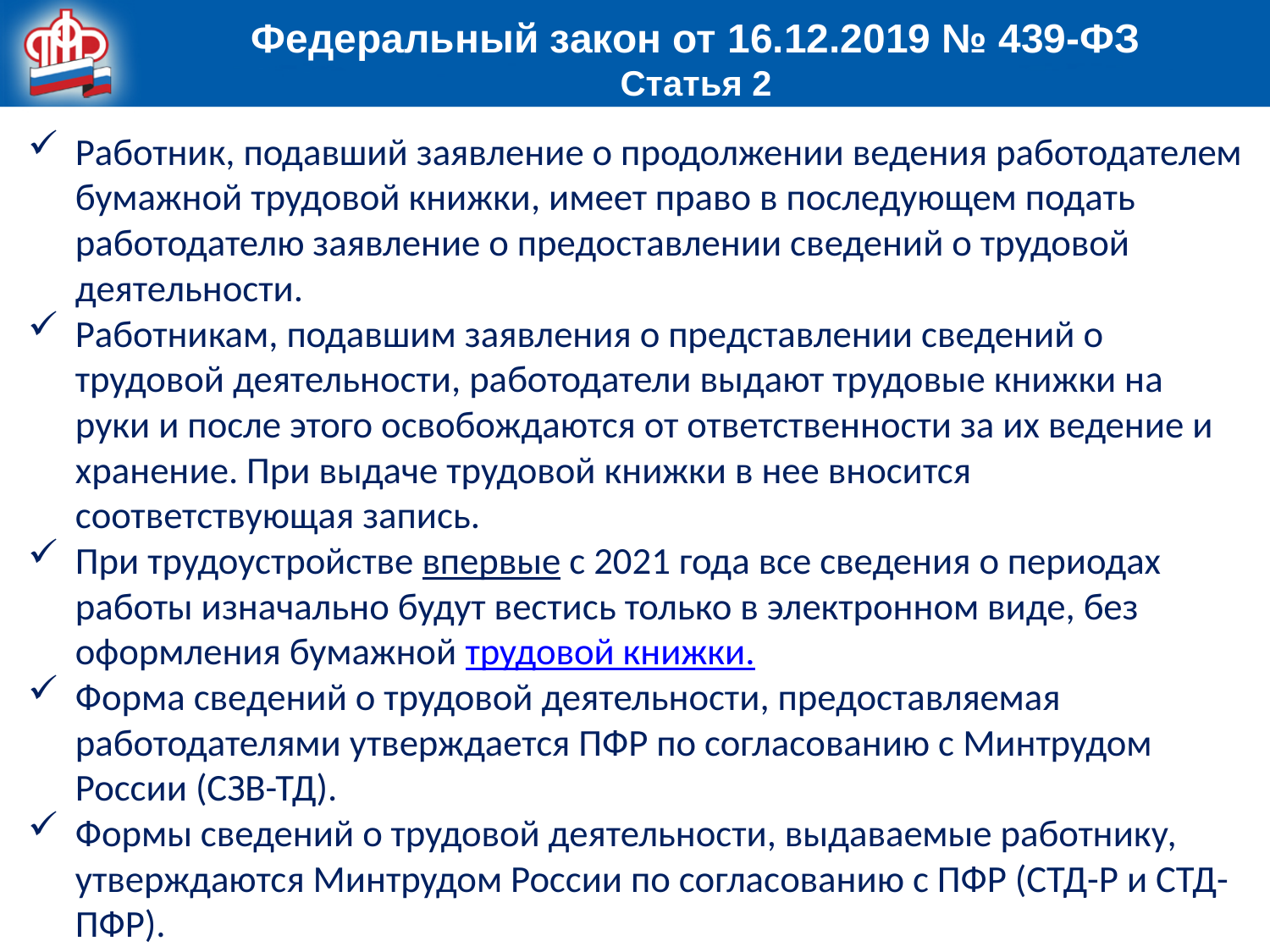

Федеральный закон от 16.12.2019 № 439-ФЗ
Статья 2
Работник, подавший заявление о продолжении ведения работодателем бумажной трудовой книжки, имеет право в последующем подать работодателю заявление о предоставлении сведений о трудовой деятельности.
Работникам, подавшим заявления о представлении сведений о трудовой деятельности, работодатели выдают трудовые книжки на руки и после этого освобождаются от ответственности за их ведение и хранение. При выдаче трудовой книжки в нее вносится соответствующая запись.
При трудоустройстве впервые с 2021 года все сведения о периодах работы изначально будут вестись только в электронном виде, без оформления бумажной трудовой книжки.
Форма сведений о трудовой деятельности, предоставляемая работодателями утверждается ПФР по согласованию с Минтрудом России (СЗВ-ТД).
Формы сведений о трудовой деятельности, выдаваемые работнику, утверждаются Минтрудом России по согласованию с ПФР (СТД-Р и СТД-ПФР).